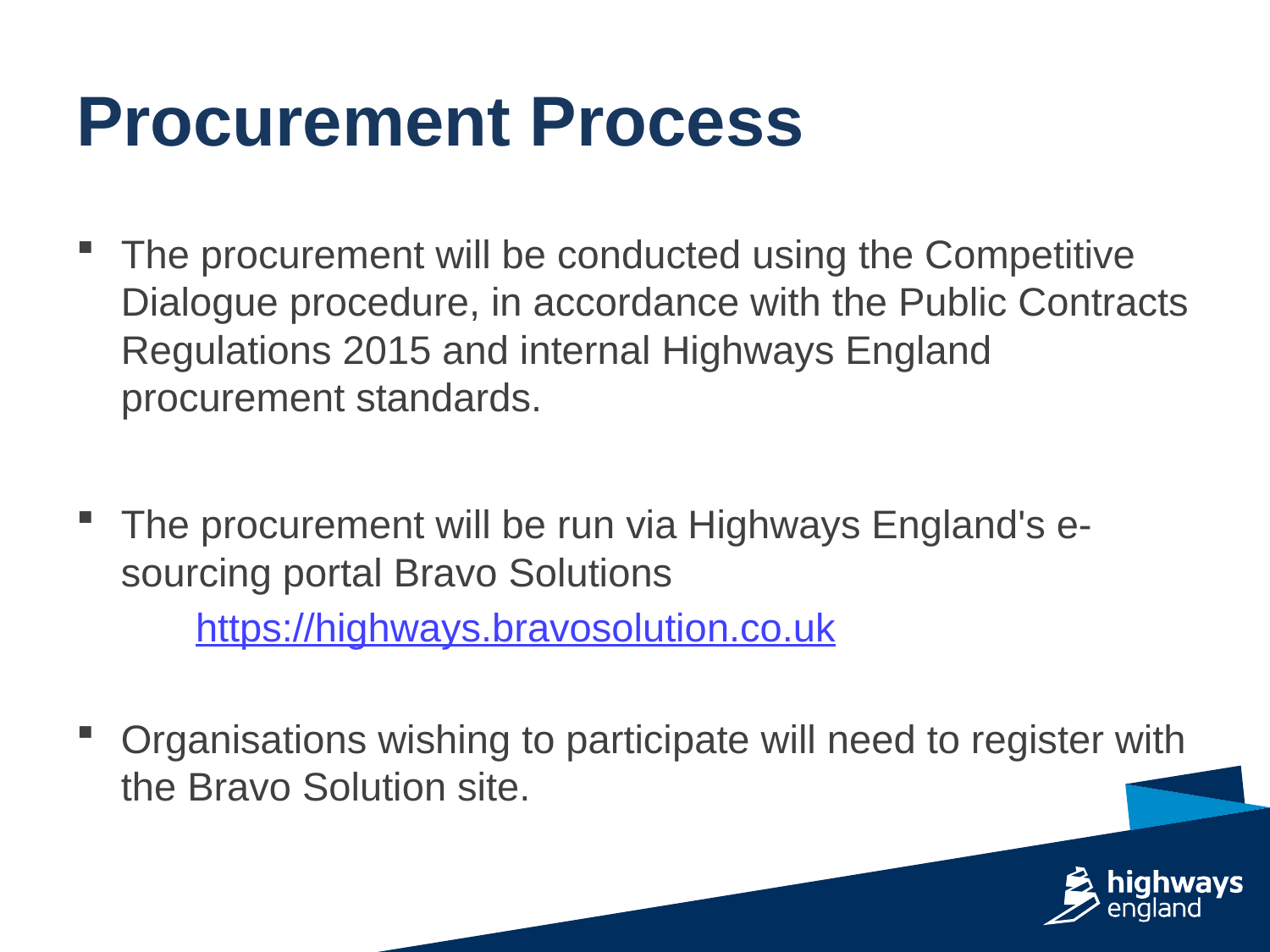

# Procurement Process
The procurement will be conducted using the Competitive Dialogue procedure, in accordance with the Public Contracts Regulations 2015 and internal Highways England procurement standards.

The procurement will be run via Highways England's e-sourcing portal Bravo Solutions
	https://highways.bravosolution.co.uk

Organisations wishing to participate will need to register with the Bravo Solution site.